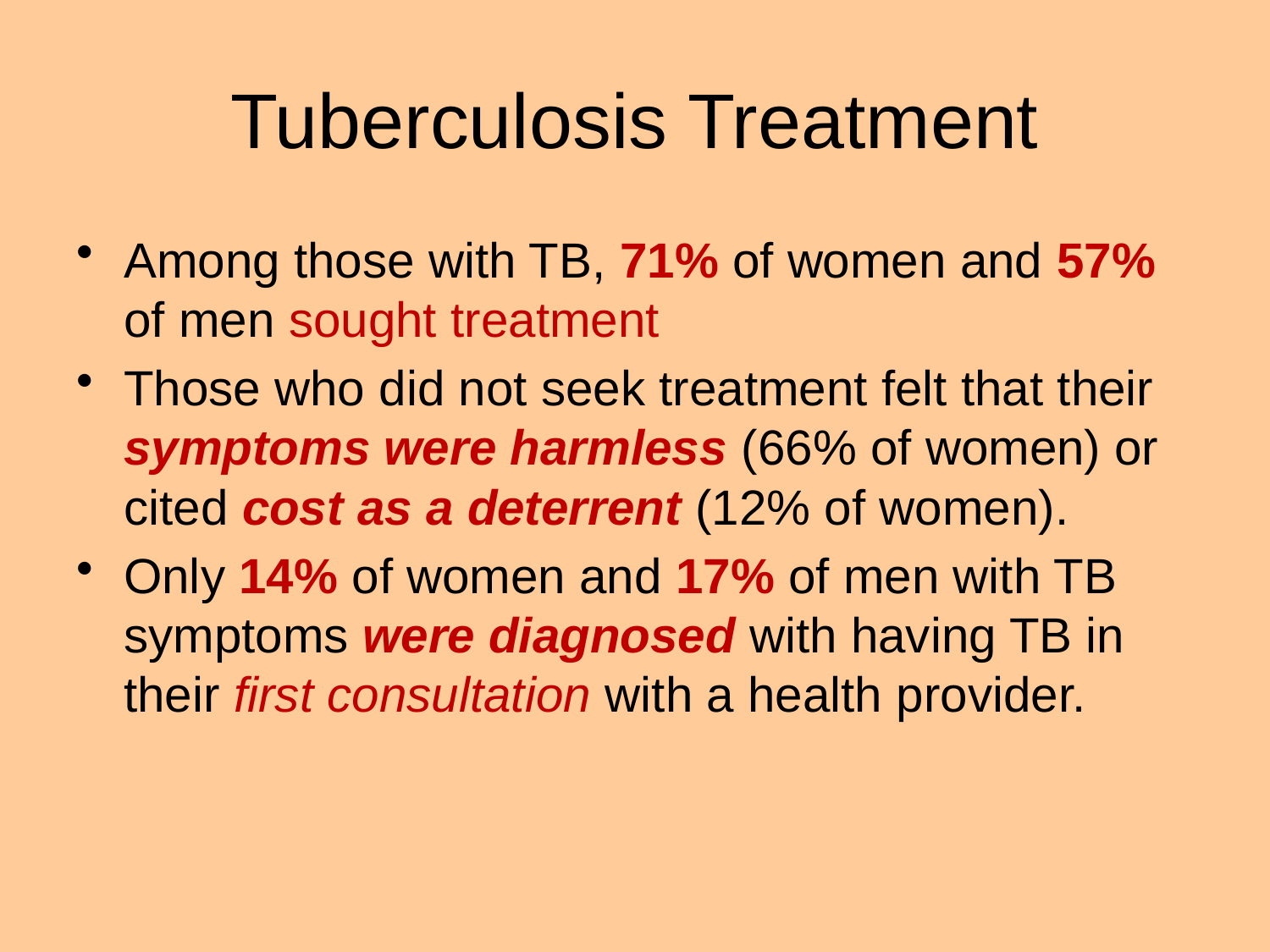

# Tuberculosis Treatment
Among those with TB, 71% of women and 57% of men sought treatment
Those who did not seek treatment felt that their symptoms were harmless (66% of women) or cited cost as a deterrent (12% of women).
Only 14% of women and 17% of men with TB symptoms were diagnosed with having TB in their first consultation with a health provider.